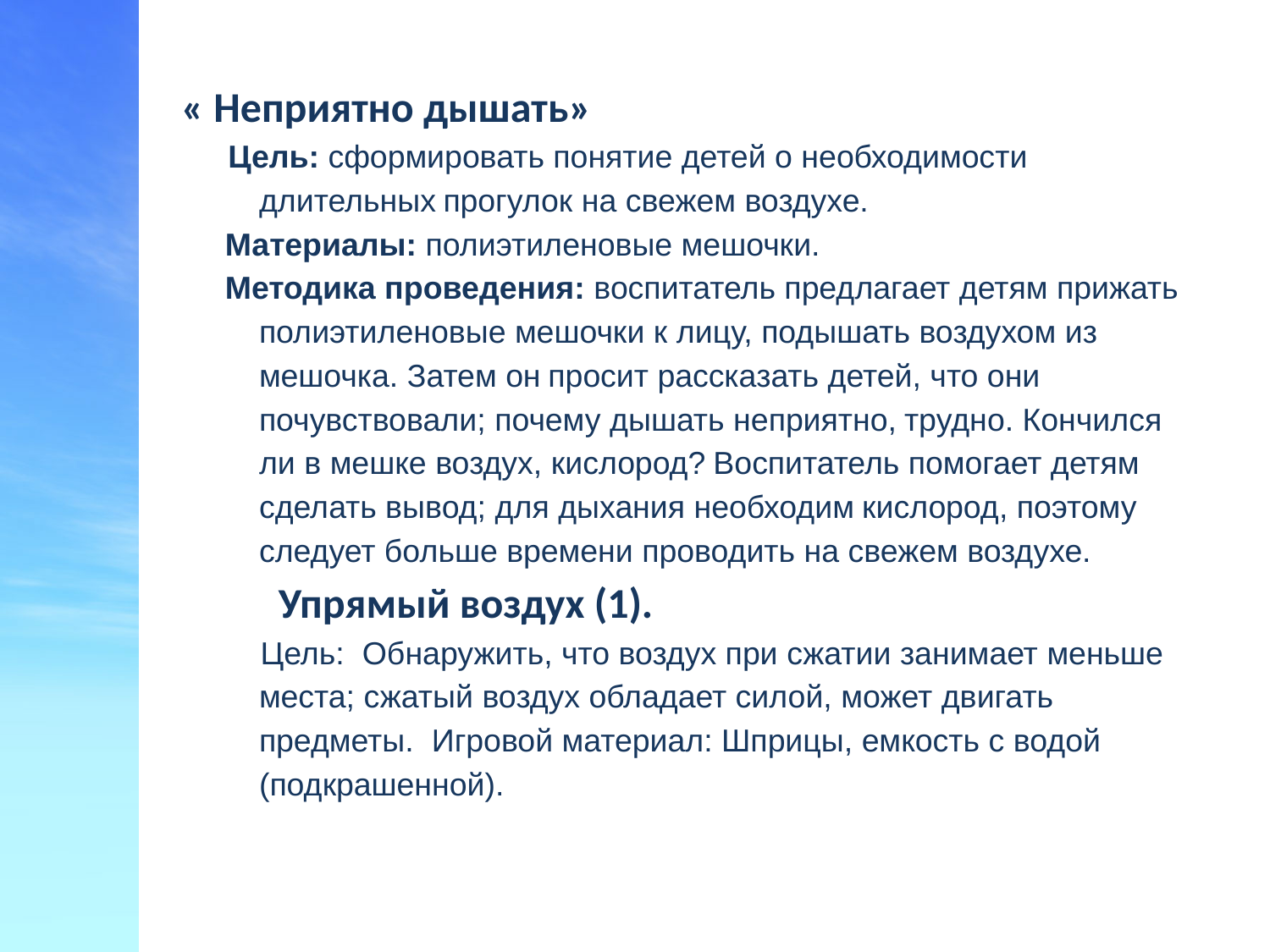

« Неприятно дышать»
       Цель: сформировать понятие детей о необходимости длительных прогулок на свежем воздухе.
      Материалы: полиэтиленовые мешочки.
      Методика проведения: воспитатель предлагает детям прижать полиэтиленовые мешочки к лицу, подышать воздухом из мешочка. Затем он просит рассказать детей, что они почувствовали; почему дышать неприятно, трудно. Кончился ли в мешке воздух, кислород? Воспитатель помогает детям сделать вывод; для дыхания необходим кислород, поэтому следует больше времени проводить на свежем воздухе.
         Упрямый воздух (1).
          Цель:  Обнаружить, что воздух при сжатии занимает меньше места; сжатый воздух обладает силой, может двигать предметы.  Игровой материал: Шприцы, емкость с водой (подкрашенной).